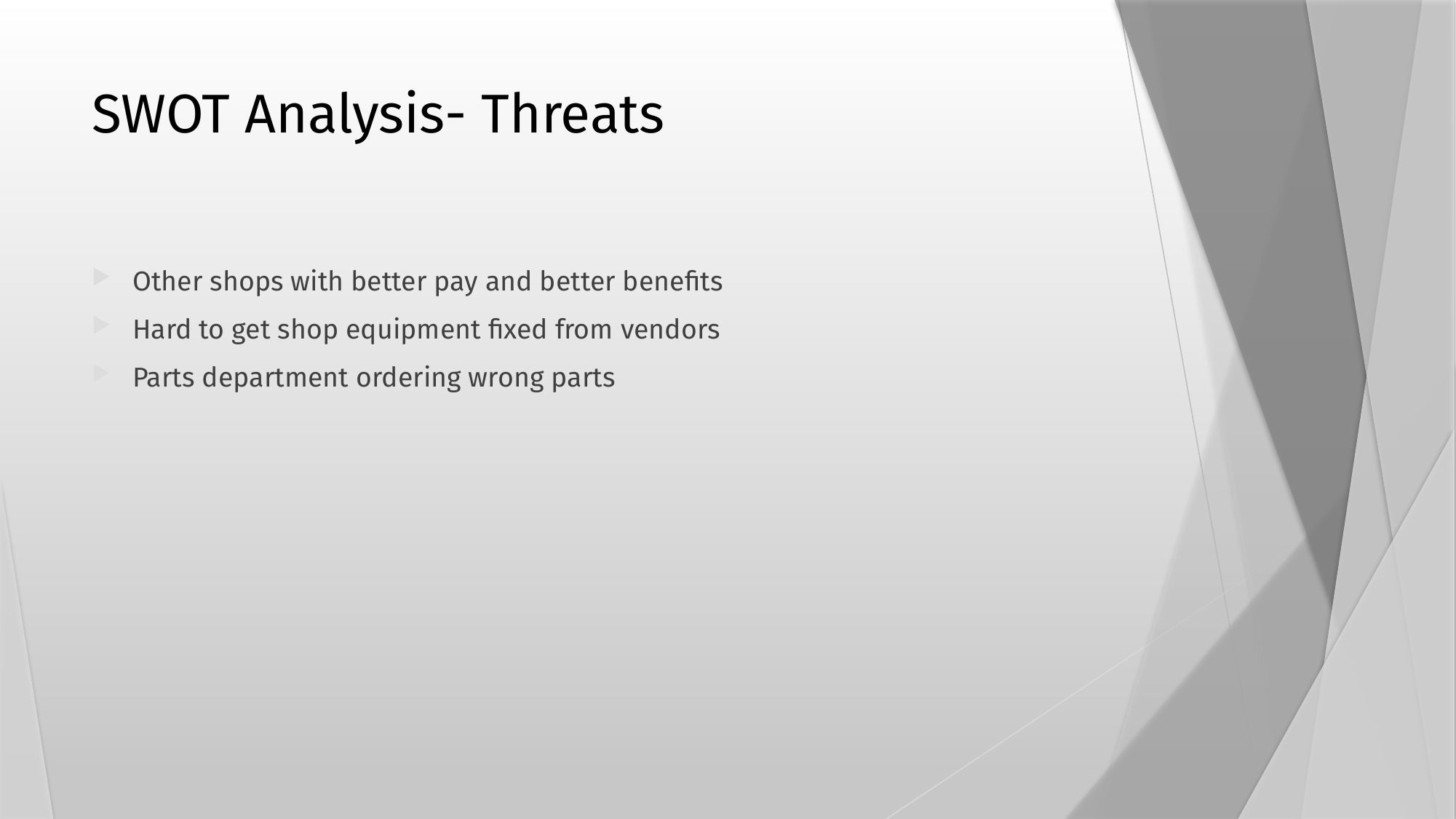

# SWOT Analysis- Threats
Other shops with better pay and better benefits
Hard to get shop equipment fixed from vendors
Parts department ordering wrong parts